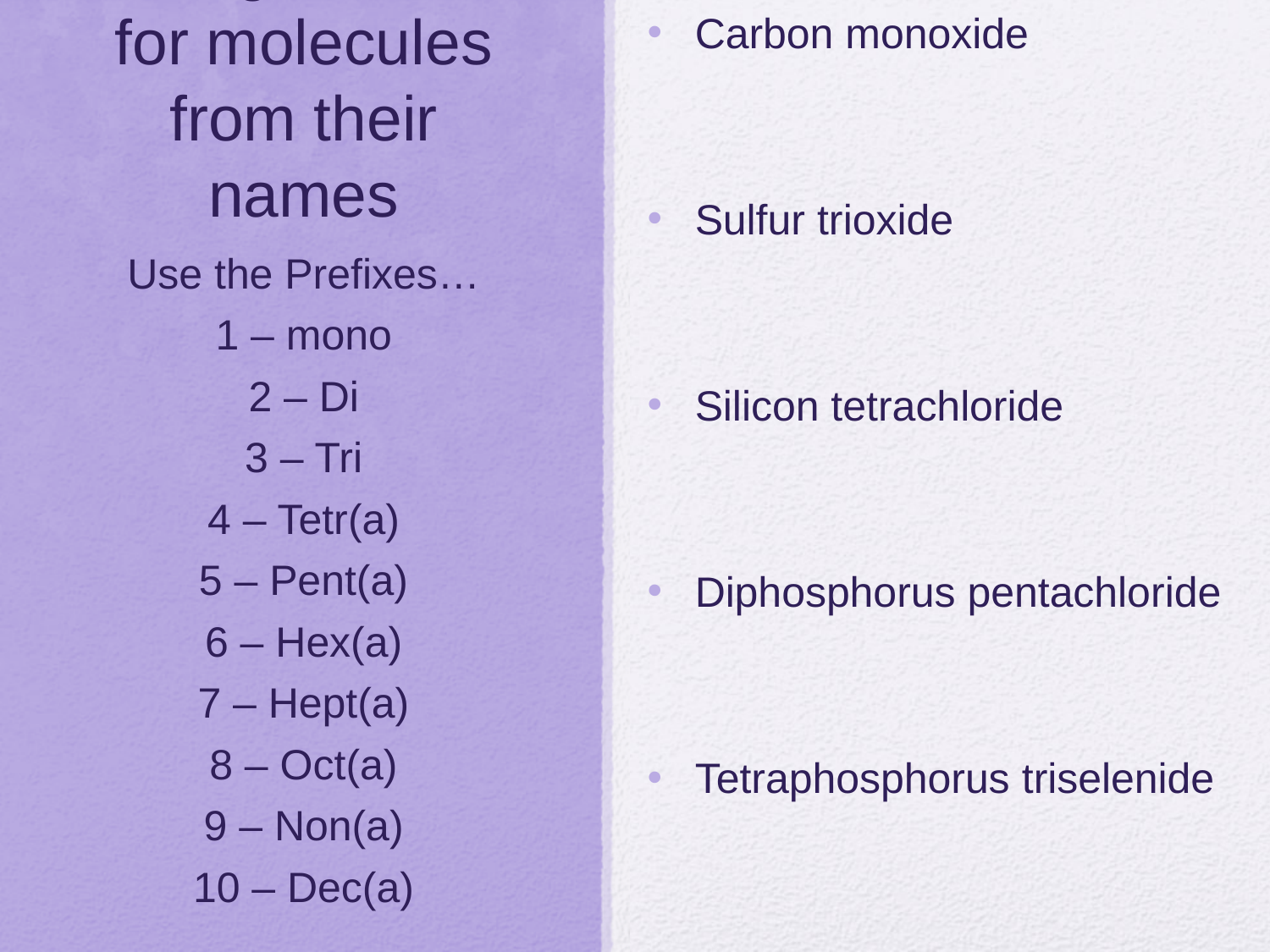

Carbon monoxide

Sulfur trioxide

Silicon tetrachloride

Diphosphorus pentachloride

Tetraphosphorus triselenide

# Writing formulas for molecules from their names
Use the Prefixes…
1 – mono
2 – Di
3 – Tri
4 – Tetr(a)
5 – Pent(a)
6 – Hex(a)
7 – Hept(a)
8 – Oct(a)
9 – Non(a)
10 – Dec(a)